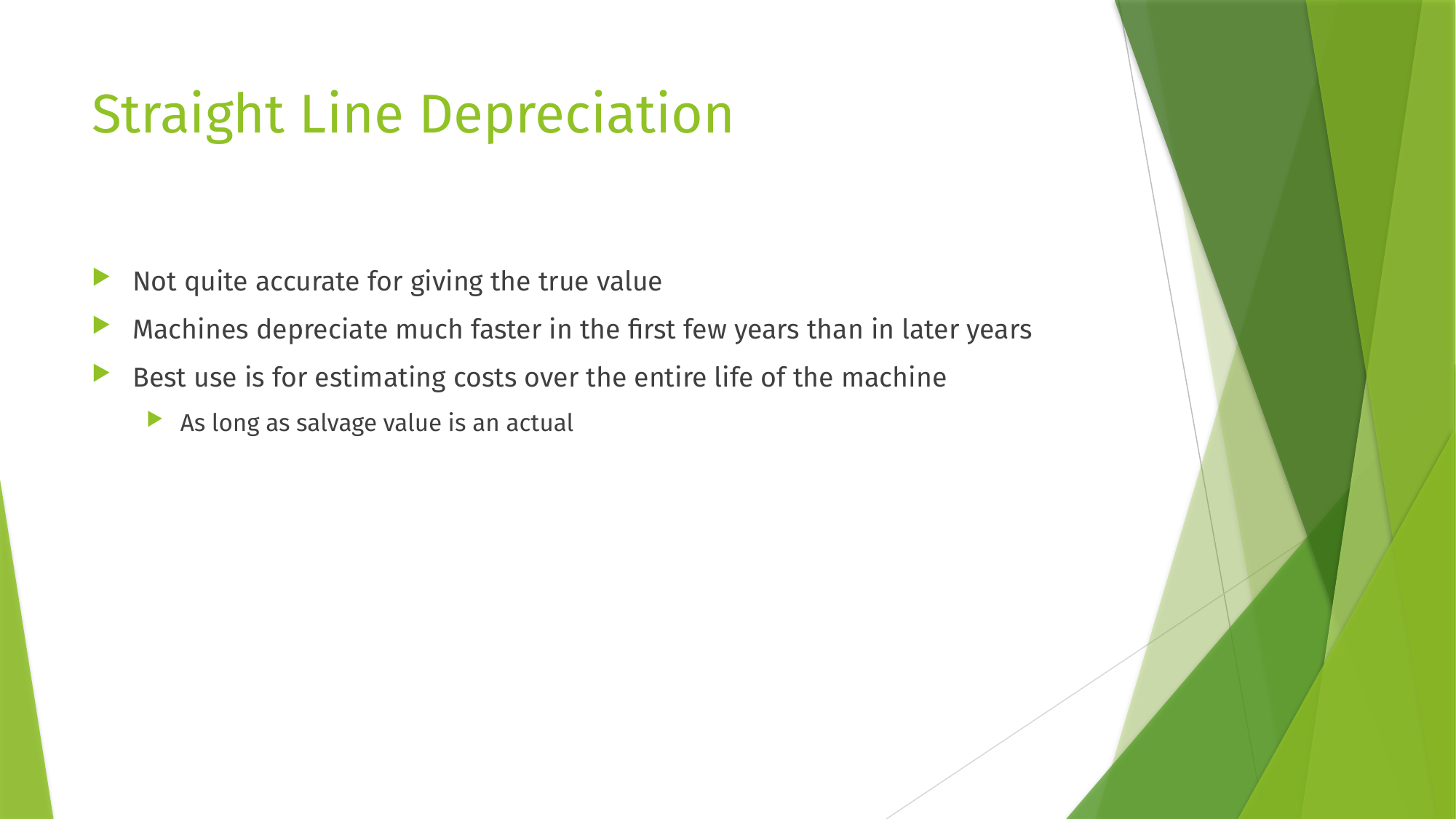

# Straight Line Depreciation
Not quite accurate for giving the true value
Machines depreciate much faster in the first few years than in later years
Best use is for estimating costs over the entire life of the machine
As long as salvage value is an actual